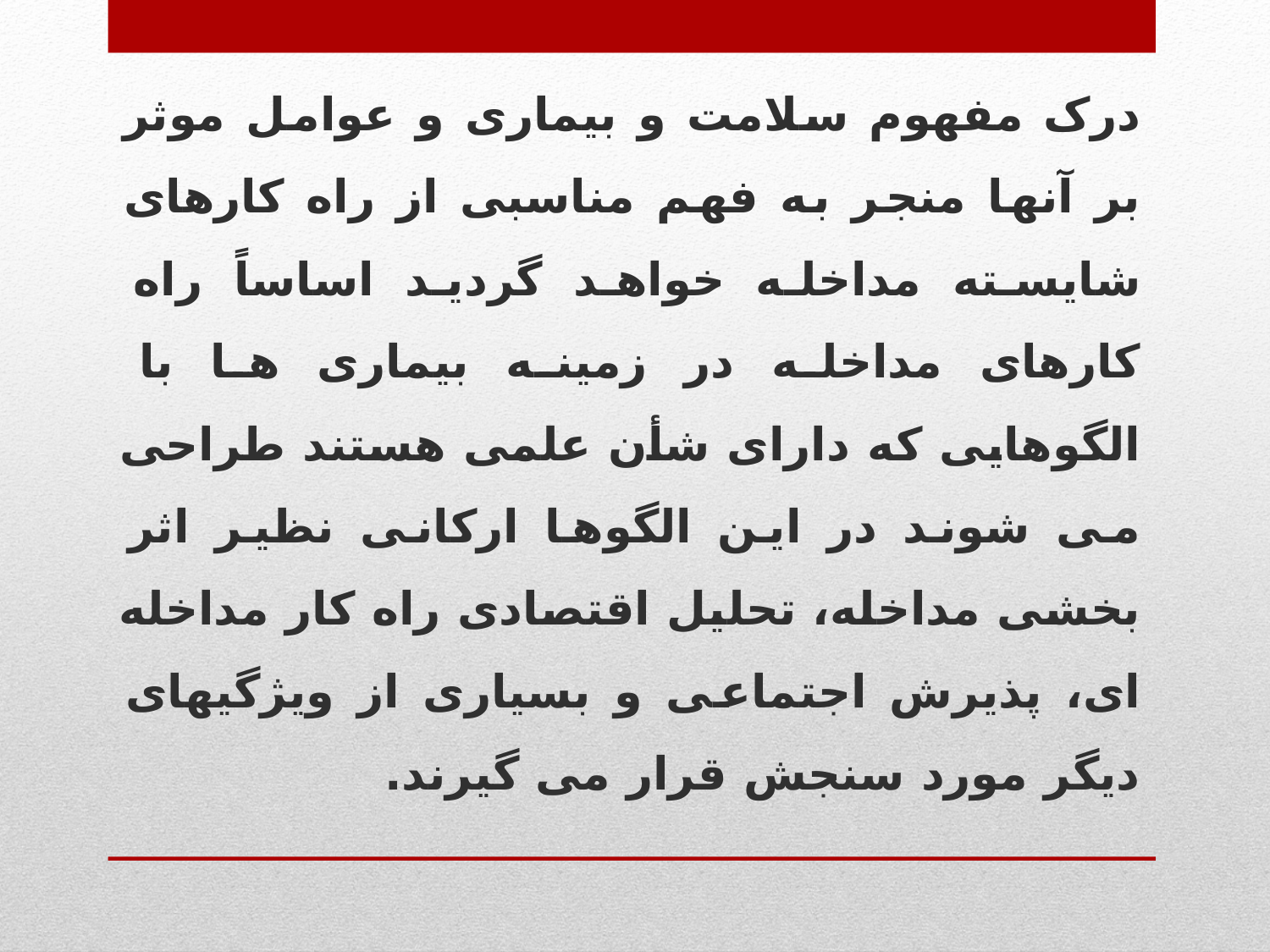

درک مفهوم سلامت و بیماری و عوامل موثر بر آنها منجر به فهم مناسبی از راه کارهای شایسته مداخله خواهد گردید اساساً راه کارهای مداخله در زمینه بیماری ها با الگوهایی که دارای شأن علمی هستند طراحی می شوند در این الگوها ارکانی نظیر اثر بخشی مداخله، تحلیل اقتصادی راه کار مداخله ای، پذیرش اجتماعی و بسیاری از ویژگیهای دیگر مورد سنجش قرار می گیرند.